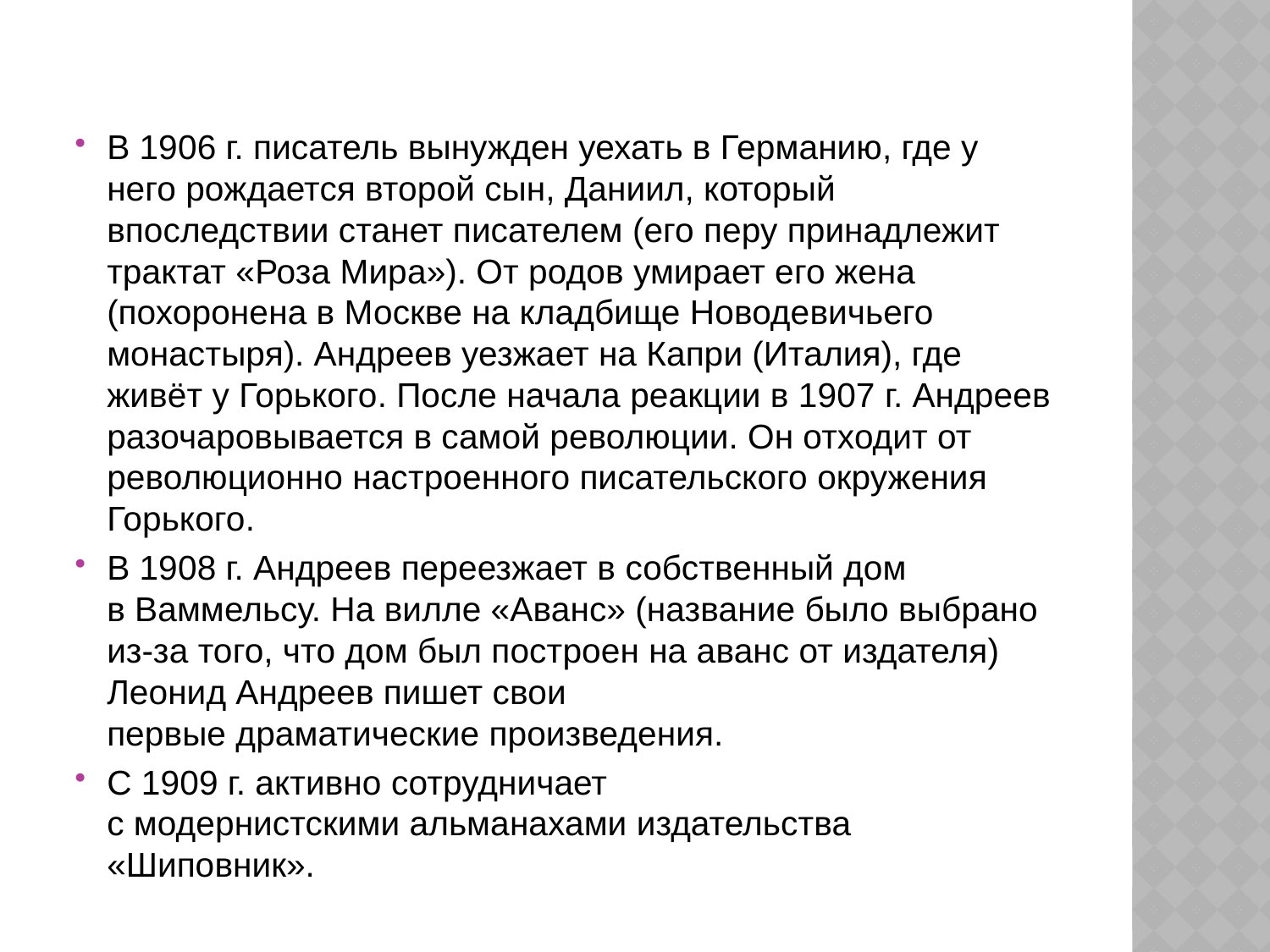

#
В 1906 г. писатель вынужден уехать в Германию, где у него рождается второй сын, Даниил, который впоследствии станет писателем (его перу принадлежит трактат «Роза Мира»). От родов умирает его жена (похоронена в Москве на кладбище Новодевичьего монастыря). Андреев уезжает на Капри (Италия), где живёт у Горького. После начала реакции в 1907 г. Андреев разочаровывается в самой революции. Он отходит от революционно настроенного писательского окружения Горького.
В 1908 г. Андреев переезжает в собственный дом в Ваммельсу. На вилле «Аванс» (название было выбрано из-за того, что дом был построен на аванс от издателя) Леонид Андреев пишет свои первые драматические произведения.
С 1909 г. активно сотрудничает с модернистскими альманахами издательства «Шиповник».